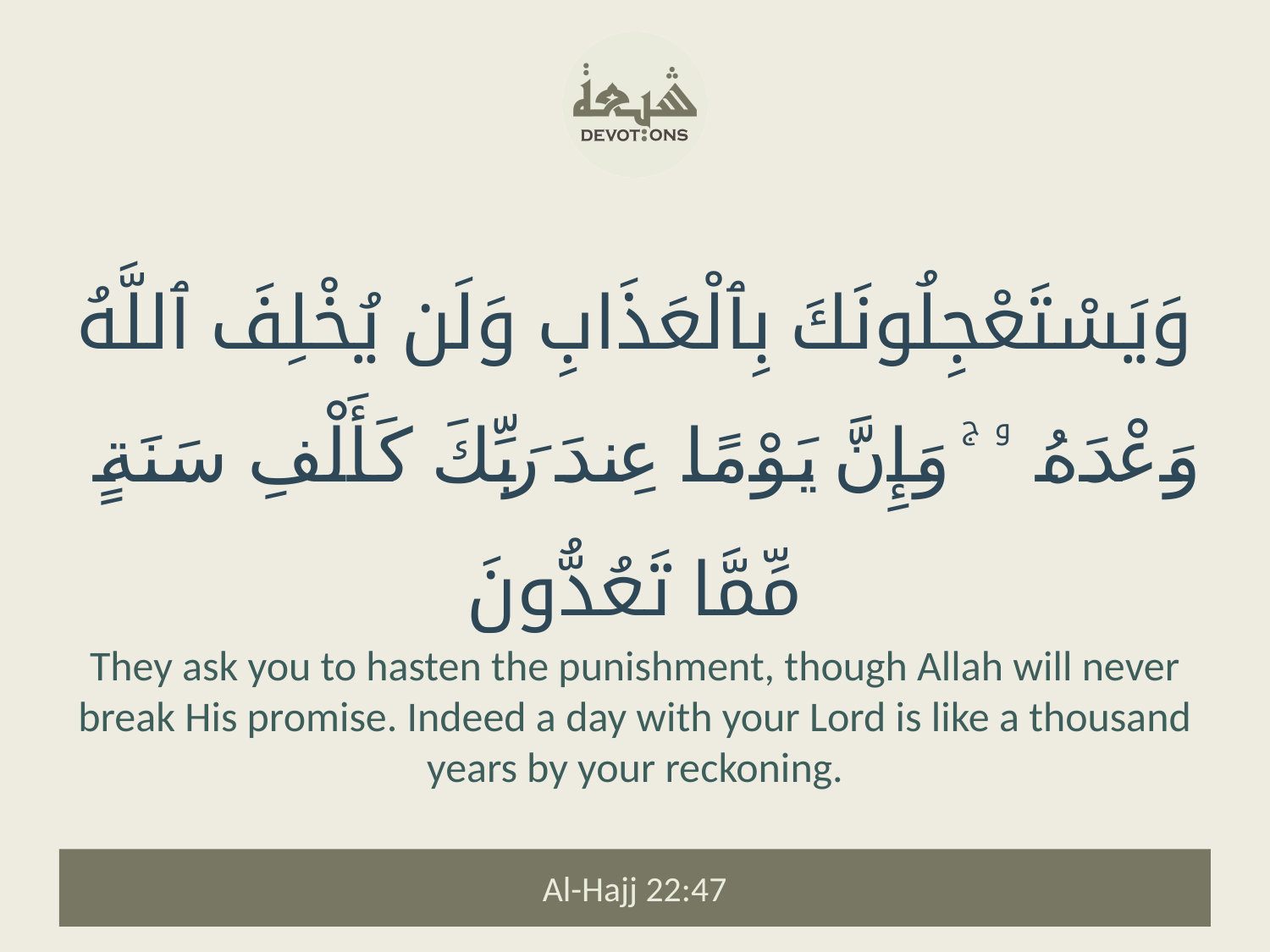

وَيَسْتَعْجِلُونَكَ بِٱلْعَذَابِ وَلَن يُخْلِفَ ٱللَّهُ وَعْدَهُۥ ۚ وَإِنَّ يَوْمًا عِندَ رَبِّكَ كَأَلْفِ سَنَةٍ مِّمَّا تَعُدُّونَ
They ask you to hasten the punishment, though Allah will never break His promise. Indeed a day with your Lord is like a thousand years by your reckoning.
Al-Hajj 22:47